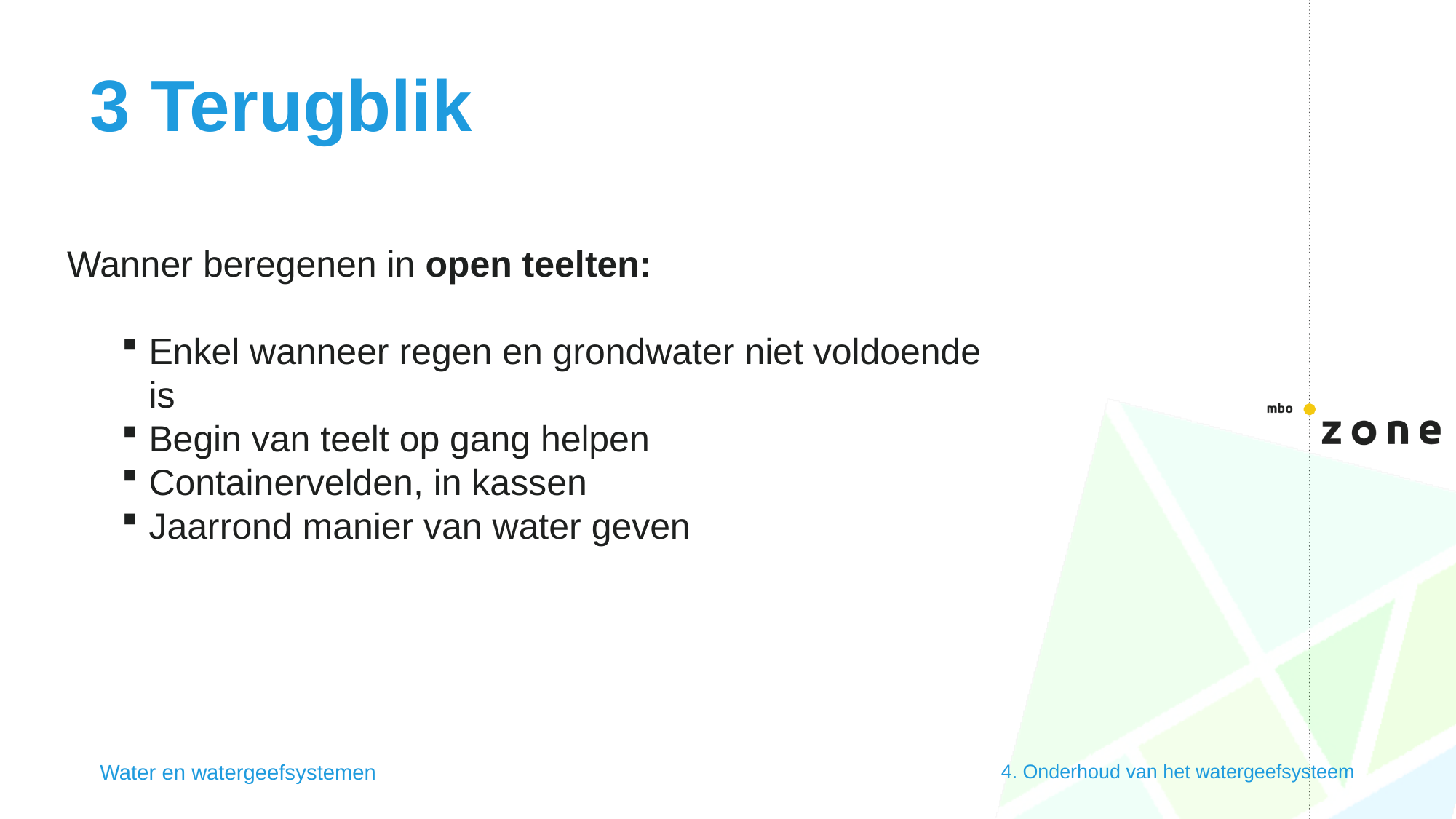

# 3 Terugblik
Wanner beregenen in open teelten:

Enkel wanneer regen en grondwater niet voldoende is
Begin van teelt op gang helpen
Containervelden, in kassen
Jaarrond manier van water geven

Water en watergeefsystemen
4. Onderhoud van het watergeefsysteem